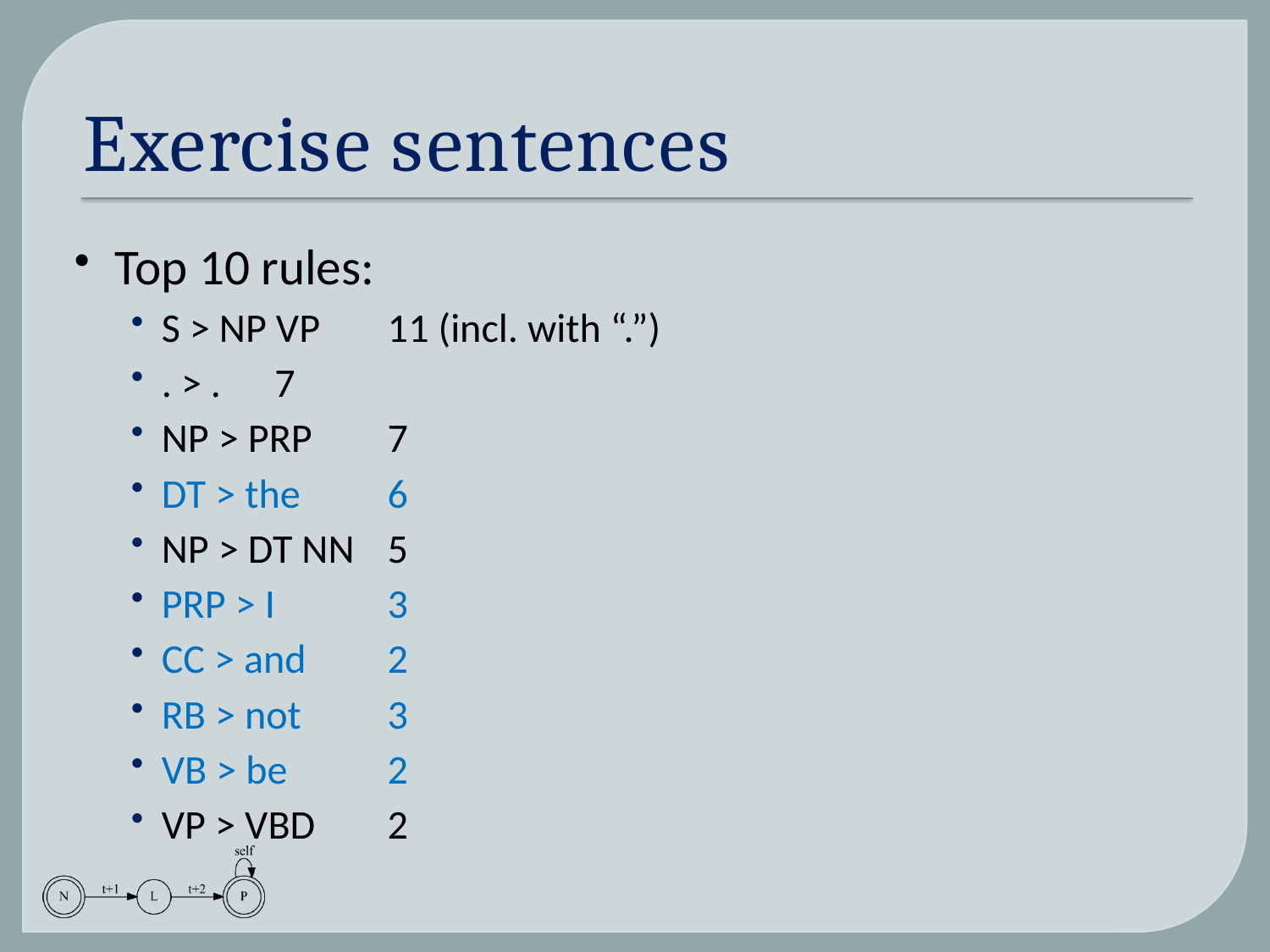

# Exercise sentences
Top 10 rules:
S > NP VP		11 (incl. with “.”)
. > .		7
NP > PRP		7
DT > the		6
NP > DT NN	5
PRP > I		3
CC > and		2
RB > not		3
VB > be		2
VP > VBD		2